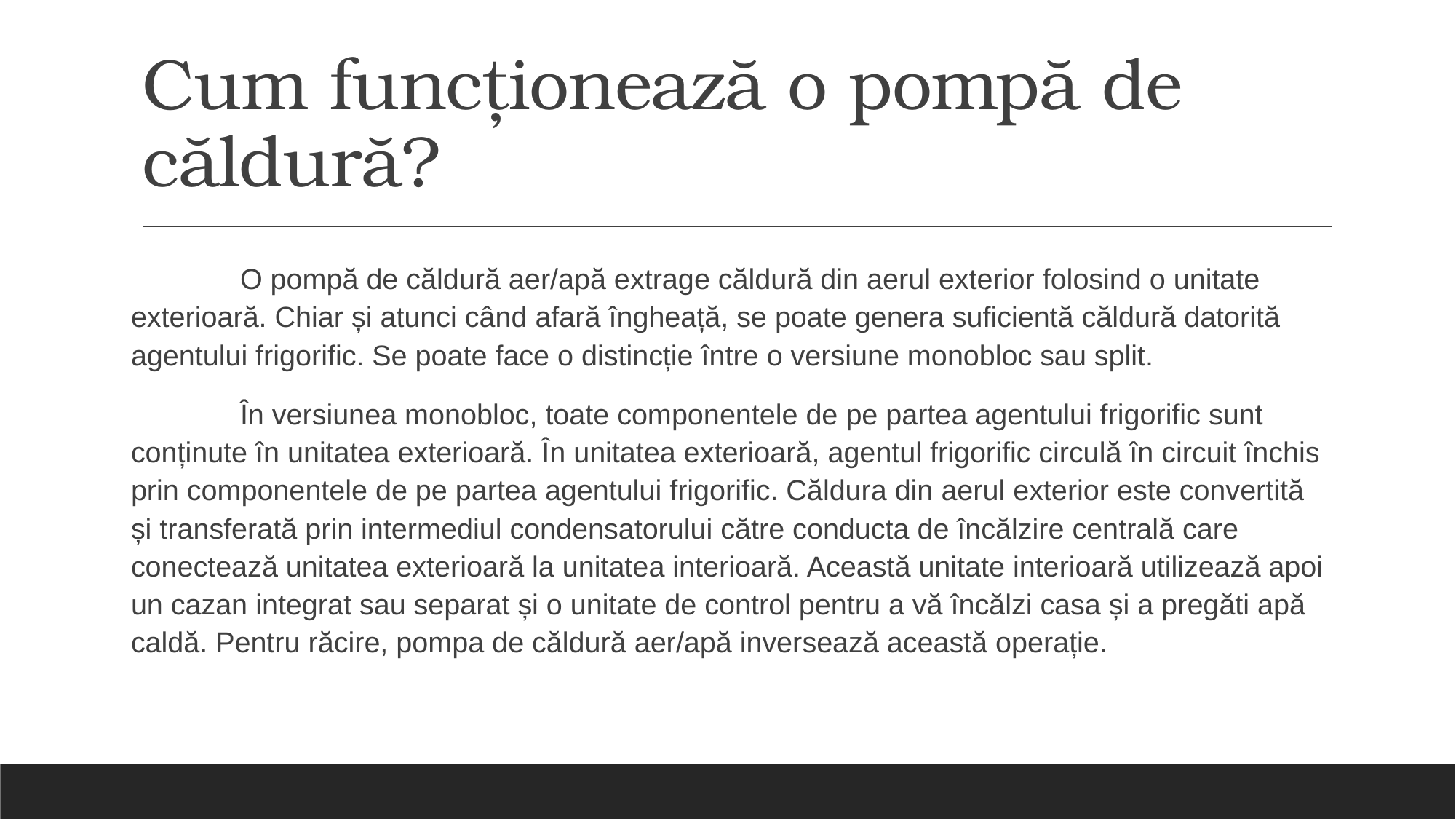

# Cum funcționează o pompă de căldură?
	O pompă de căldură aer/apă extrage căldură din aerul exterior folosind o unitate exterioară. Chiar și atunci când afară îngheață, se poate genera suficientă căldură datorită agentului frigorific. Se poate face o distincție între o versiune monobloc sau split.
	În versiunea monobloc, toate componentele de pe partea agentului frigorific sunt conținute în unitatea exterioară. În unitatea exterioară, agentul frigorific circulă în circuit închis prin componentele de pe partea agentului frigorific. Căldura din aerul exterior este convertită și transferată prin intermediul condensatorului către conducta de încălzire centrală care conectează unitatea exterioară la unitatea interioară. Această unitate interioară utilizează apoi un cazan integrat sau separat și o unitate de control pentru a vă încălzi casa și a pregăti apă caldă. Pentru răcire, pompa de căldură aer/apă inversează această operație.